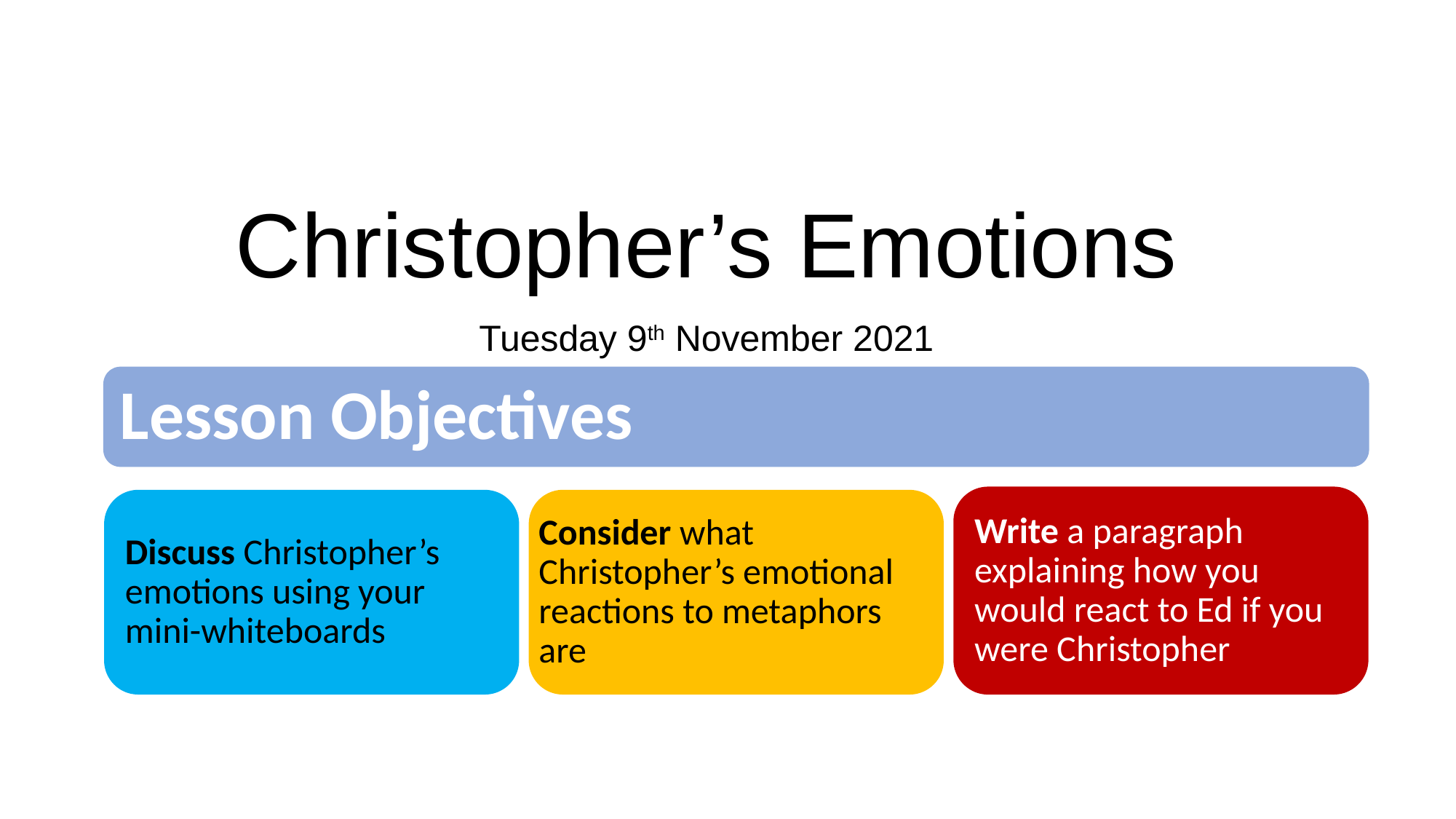

# Christopher’s Emotions
Tuesday 9th November 2021
Lesson Objectives
Write a paragraph explaining how you would react to Ed if you were Christopher
Discuss Christopher’s emotions using your mini-whiteboards
Consider what Christopher’s emotional reactions to metaphors are